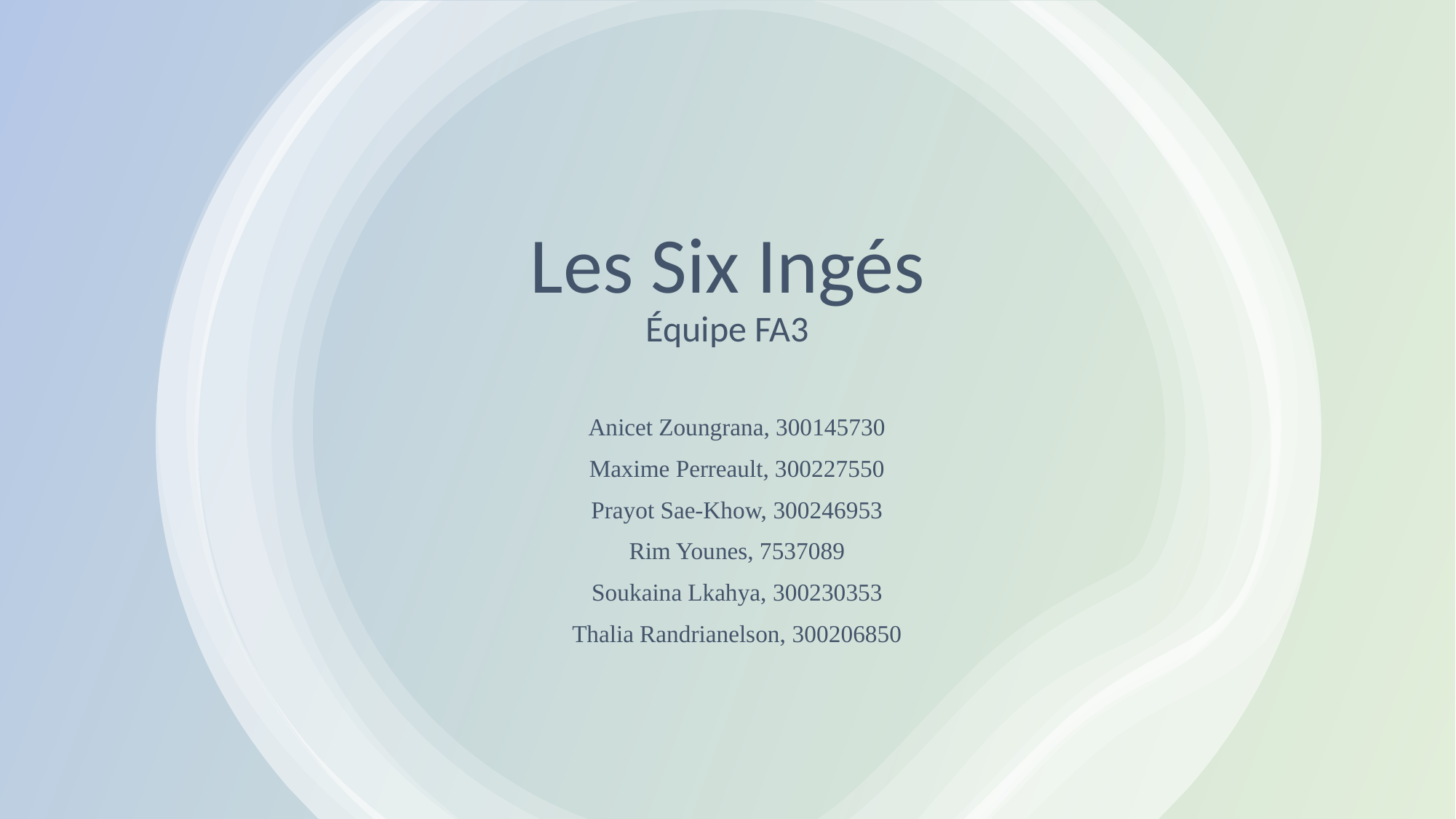

# Les Six Ingés Équipe FA3
Anicet Zoungrana, 300145730 ​​
Maxime Perreault, 300227550 ​​
Prayot Sae-Khow, 300246953 ​​
Rim Younes, 7537089 ​​
Soukaina Lkahya, 300230353 ​​
Thalia Randrianelson, 300206850